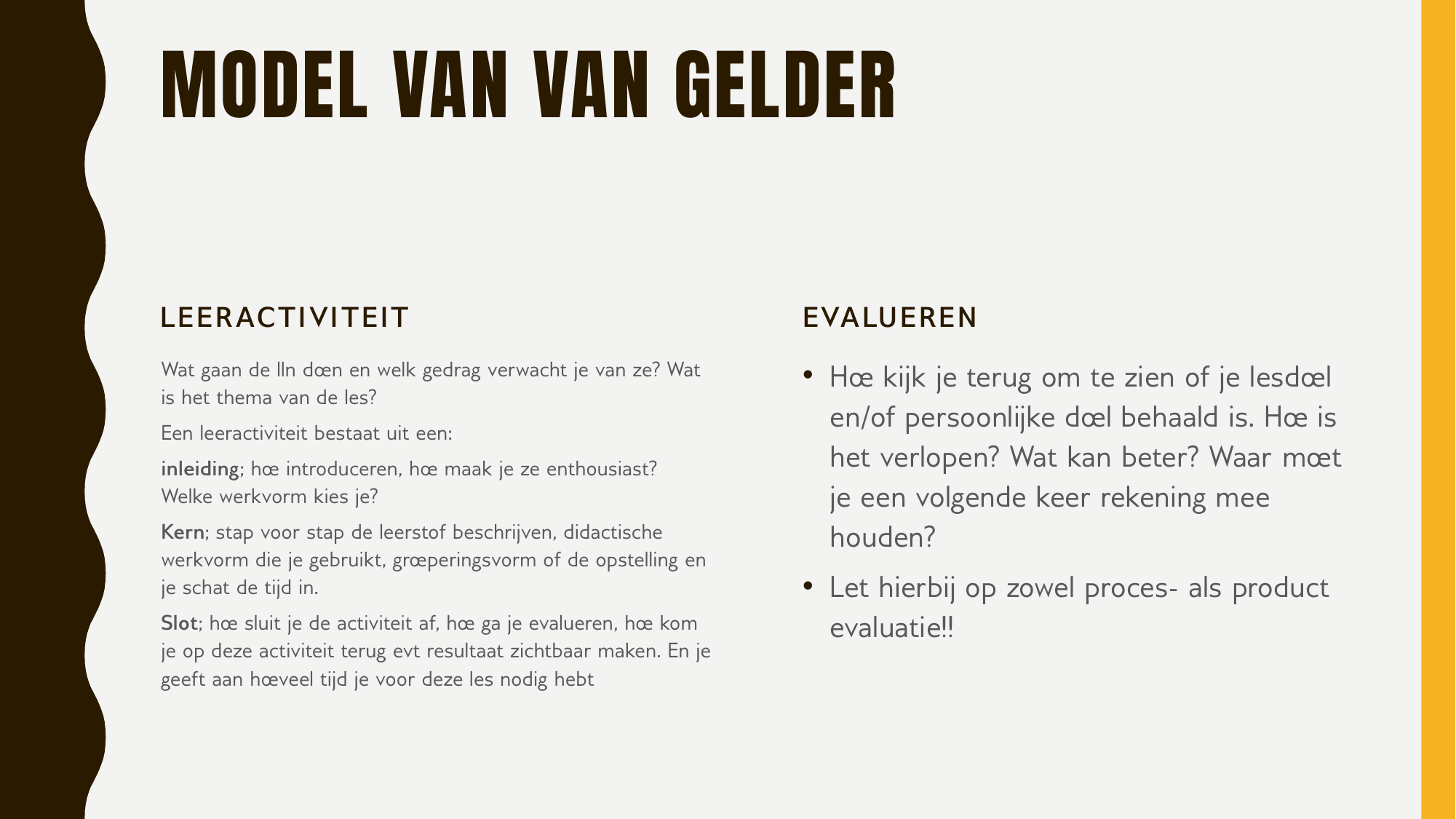

# Model van Van Gelder
leeractiviteit
evalueren
Wat gaan de lln doen en welk gedrag verwacht je van ze? Wat is het thema van de les?
Een leeractiviteit bestaat uit een:
inleiding; hoe introduceren, hoe maak je ze enthousiast? Welke werkvorm kies je?
Kern; stap voor stap de leerstof beschrijven, didactische werkvorm die je gebruikt, groeperingsvorm of de opstelling en je schat de tijd in.
Slot; hoe sluit je de activiteit af, hoe ga je evalueren, hoe kom je op deze activiteit terug evt resultaat zichtbaar maken. En je geeft aan hoeveel tijd je voor deze les nodig hebt

Hoe kijk je terug om te zien of je lesdoel en/of persoonlijke doel behaald is. Hoe is het verlopen? Wat kan beter? Waar moet je een volgende keer rekening mee houden?
Let hierbij op zowel proces- als product evaluatie!!